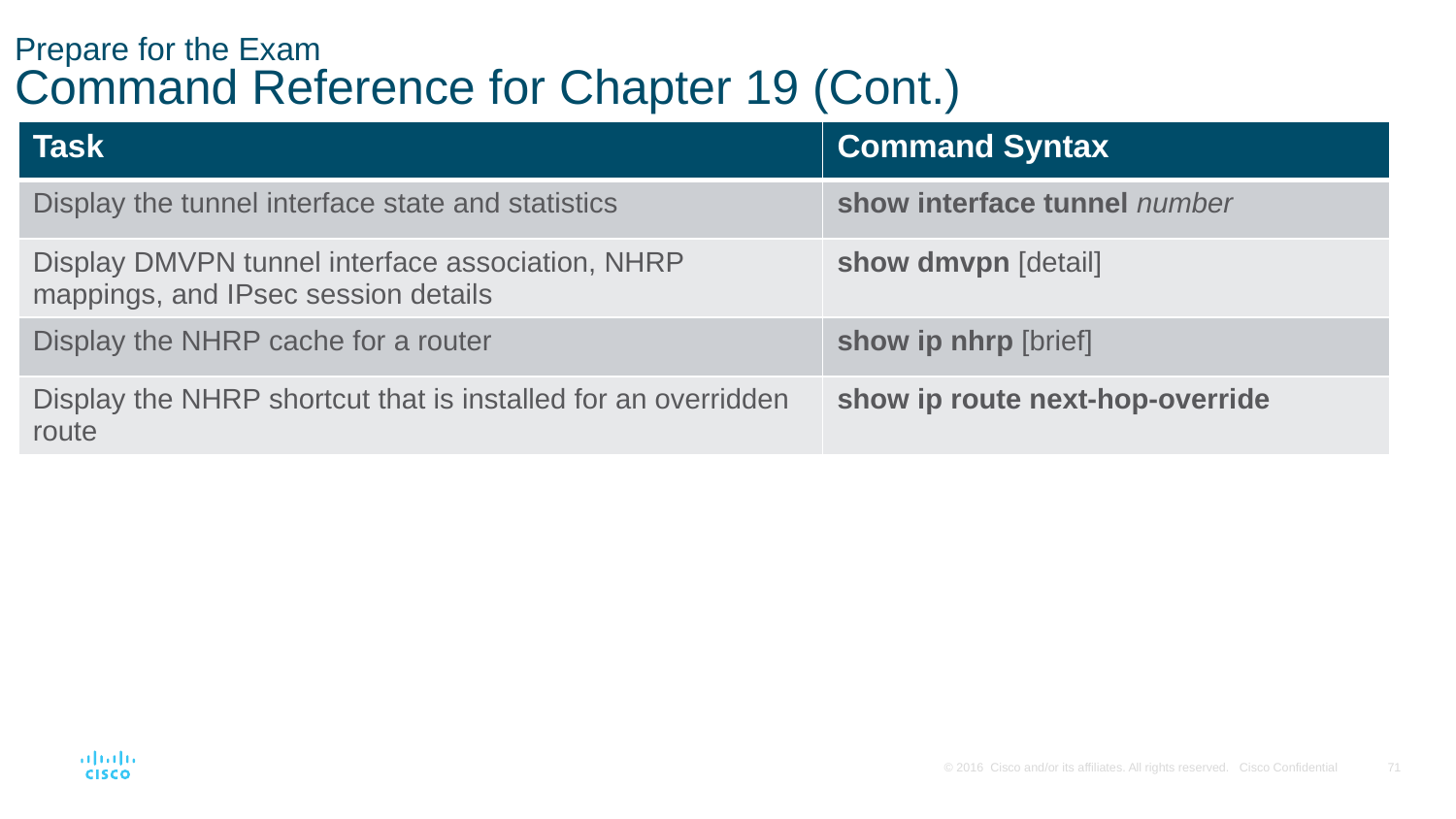

# Prepare for the Exam Command Reference for Chapter 19 (Cont.)
| Task | Command Syntax |
| --- | --- |
| Display the tunnel interface state and statistics | show interface tunnel number |
| Display DMVPN tunnel interface association, NHRP mappings, and IPsec session details | show dmvpn [detail] |
| Display the NHRP cache for a router | show ip nhrp [brief] |
| Display the NHRP shortcut that is installed for an overridden route | show ip route next-hop-override |